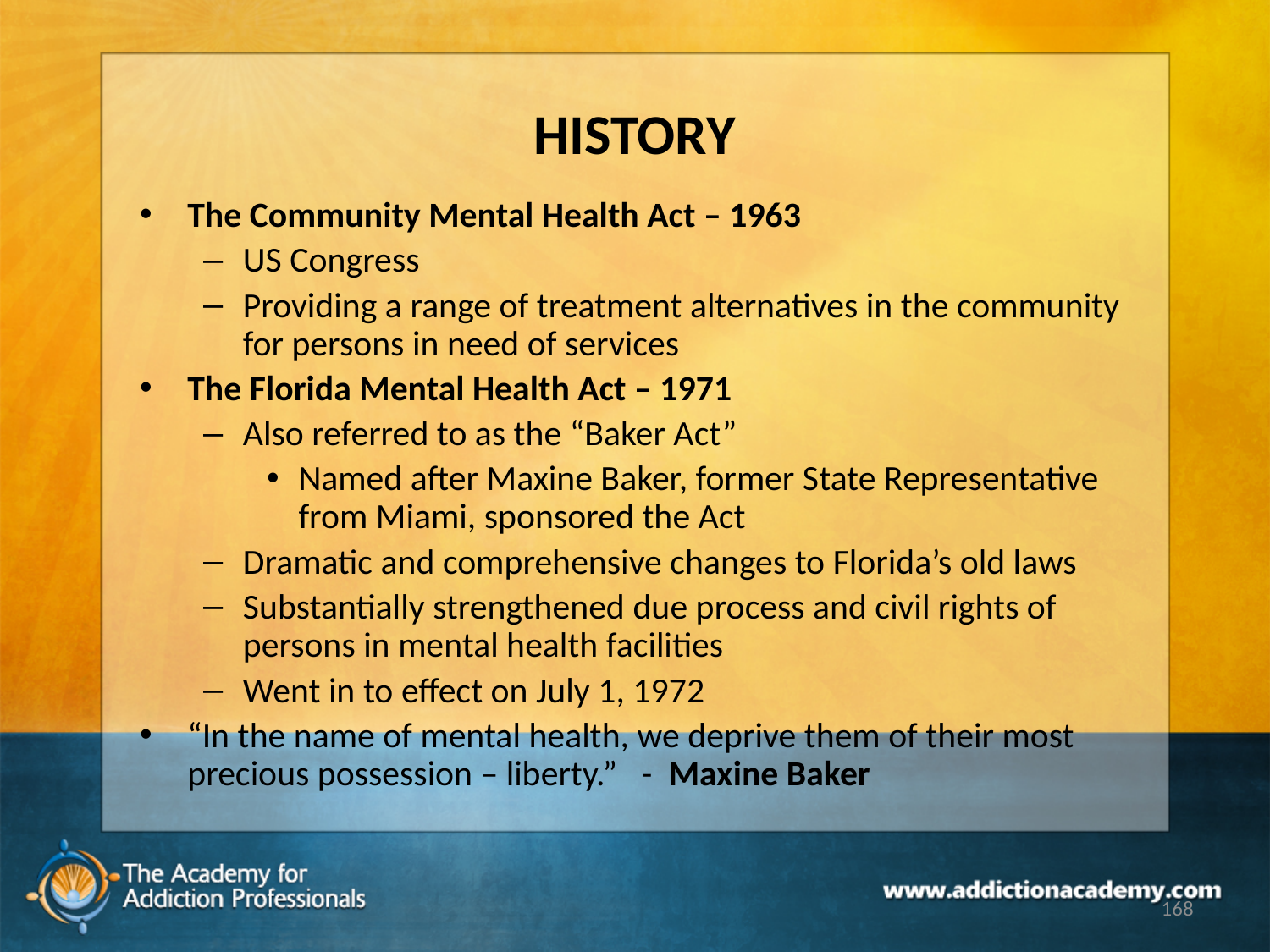

# HISTORY
The Community Mental Health Act – 1963
US Congress
Providing a range of treatment alternatives in the community for persons in need of services
The Florida Mental Health Act – 1971
Also referred to as the “Baker Act”
Named after Maxine Baker, former State Representative from Miami, sponsored the Act
Dramatic and comprehensive changes to Florida’s old laws
Substantially strengthened due process and civil rights of persons in mental health facilities
Went in to effect on July 1, 1972
“In the name of mental health, we deprive them of their most precious possession – liberty.”   -  Maxine Baker
168